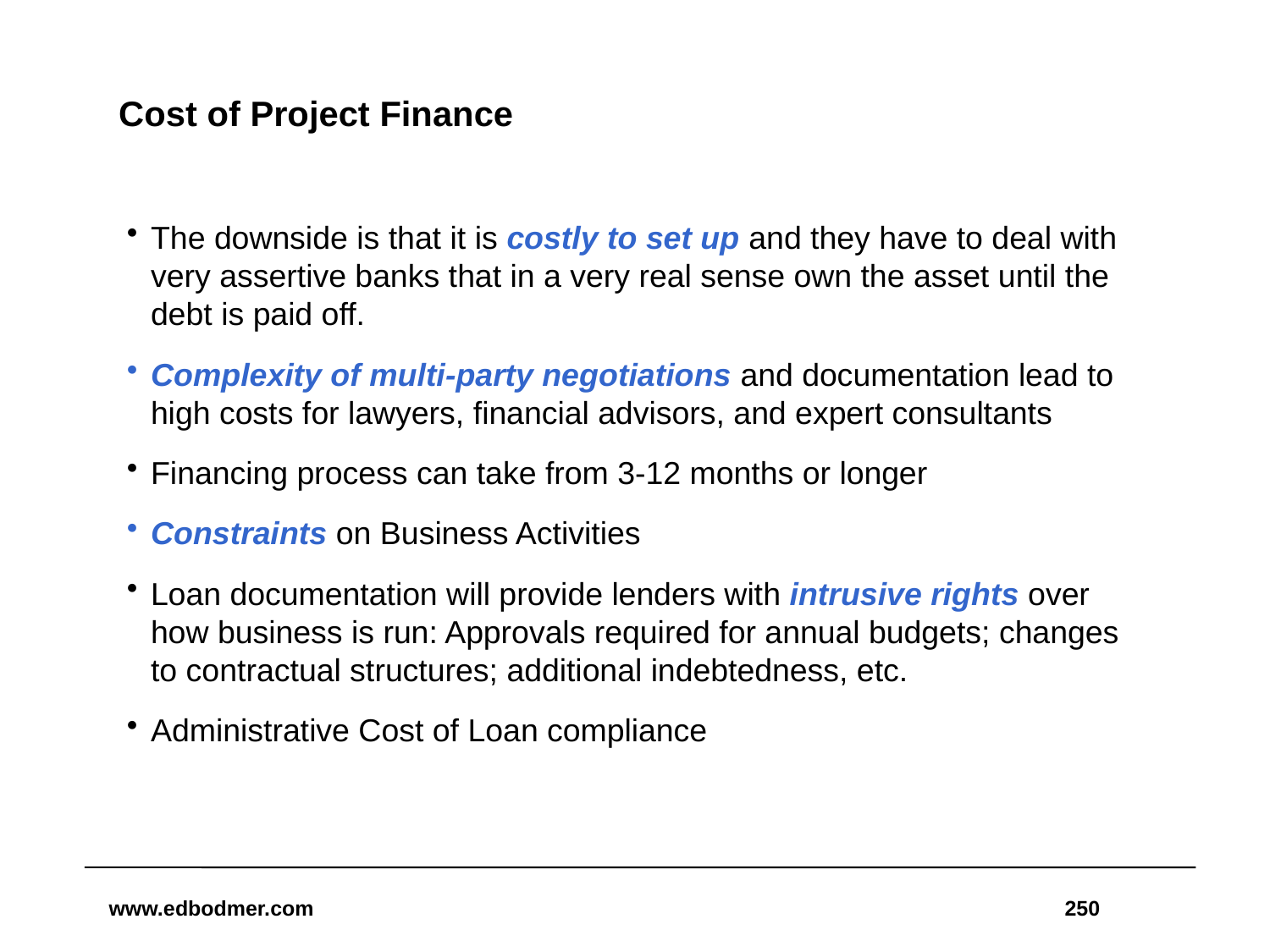

# Cost of Project Finance
The downside is that it is costly to set up and they have to deal with very assertive banks that in a very real sense own the asset until the debt is paid off.
Complexity of multi-party negotiations and documentation lead to high costs for lawyers, financial advisors, and expert consultants
Financing process can take from 3-12 months or longer
Constraints on Business Activities
Loan documentation will provide lenders with intrusive rights over how business is run: Approvals required for annual budgets; changes to contractual structures; additional indebtedness, etc.
Administrative Cost of Loan compliance